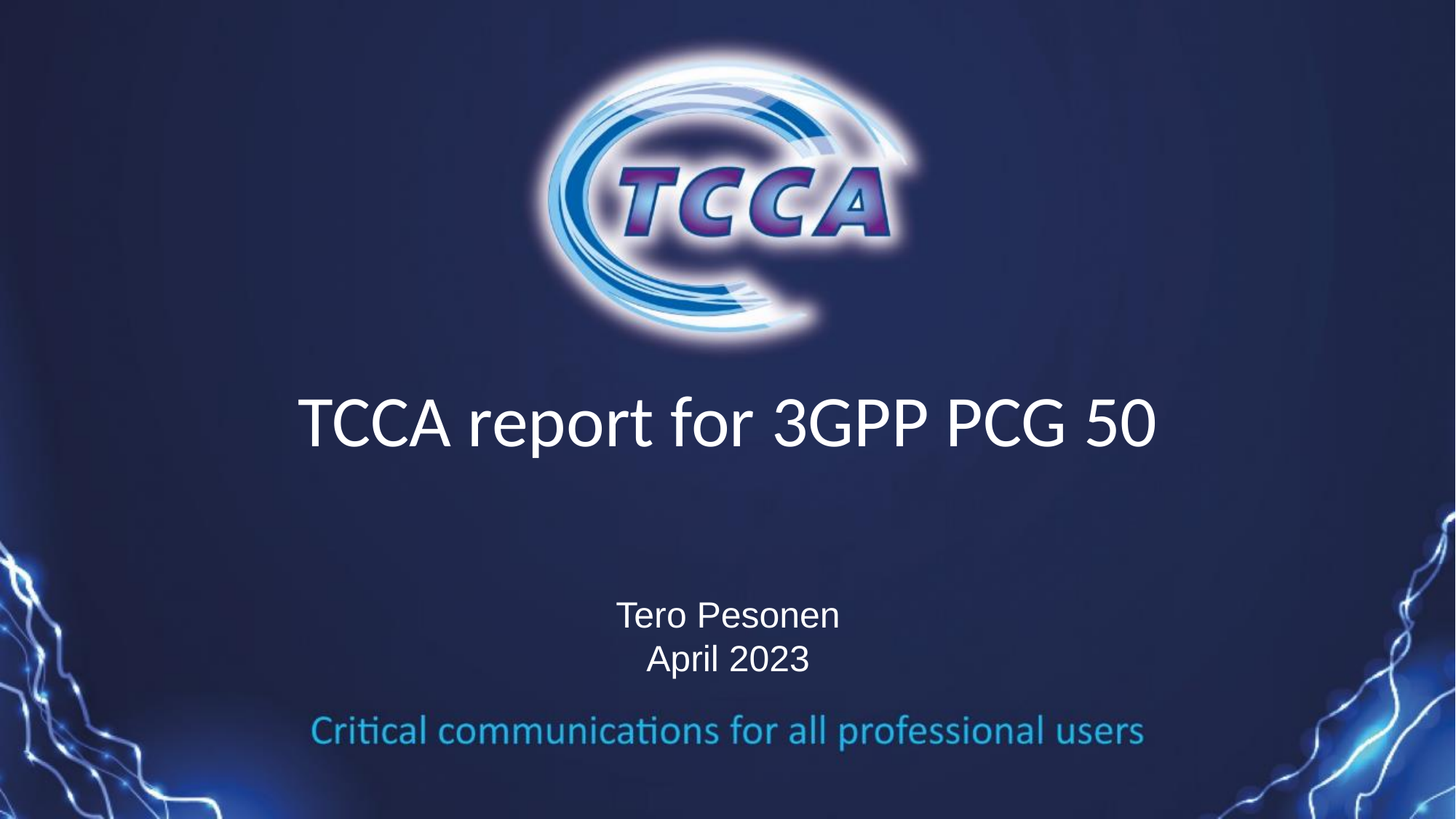

# TCCA report for 3GPP PCG 50
Tero Pesonen
April 2023